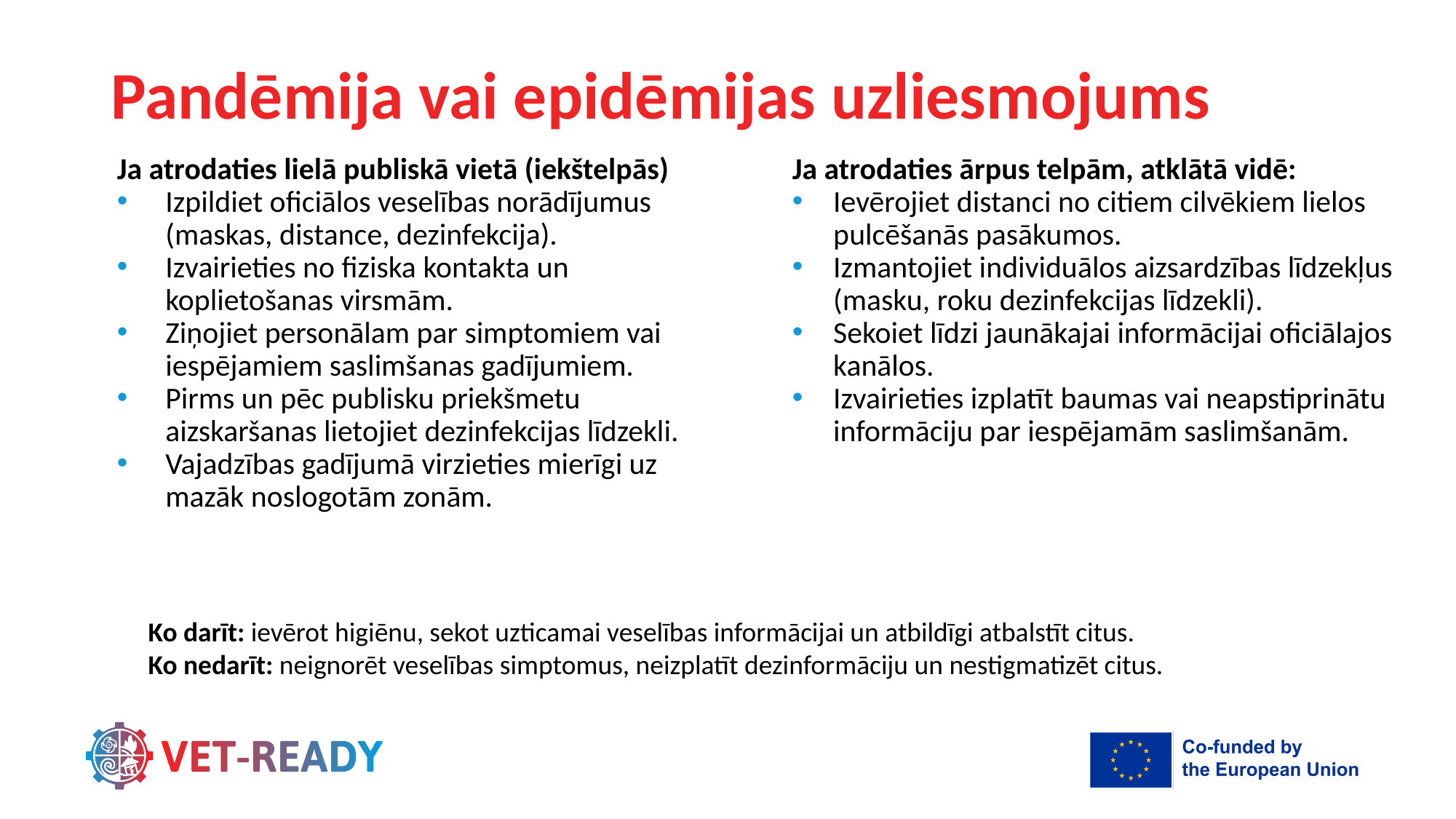

# Pandēmija vai epidēmijas uzliesmojums
Ja atrodaties ārpus telpām, atklātā vidē:
Ievērojiet distanci no citiem cilvēkiem lielos pulcēšanās pasākumos.
Izmantojiet individuālos aizsardzības līdzekļus (masku, roku dezinfekcijas līdzekli).
Sekoiet līdzi jaunākajai informācijai oficiālajos kanālos.
Izvairieties izplatīt baumas vai neapstiprinātu informāciju par iespējamām saslimšanām.
Ja atrodaties lielā publiskā vietā (iekštelpās)
Izpildiet oficiālos veselības norādījumus (maskas, distance, dezinfekcija).
Izvairieties no fiziska kontakta un koplietošanas virsmām.
Ziņojiet personālam par simptomiem vai iespējamiem saslimšanas gadījumiem.
Pirms un pēc publisku priekšmetu aizskaršanas lietojiet dezinfekcijas līdzekli.
Vajadzības gadījumā virzieties mierīgi uz mazāk noslogotām zonām.

Ko darīt: ievērot higiēnu, sekot uzticamai veselības informācijai un atbildīgi atbalstīt citus.
Ko nedarīt: neignorēt veselības simptomus, neizplatīt dezinformāciju un nestigmatizēt citus.